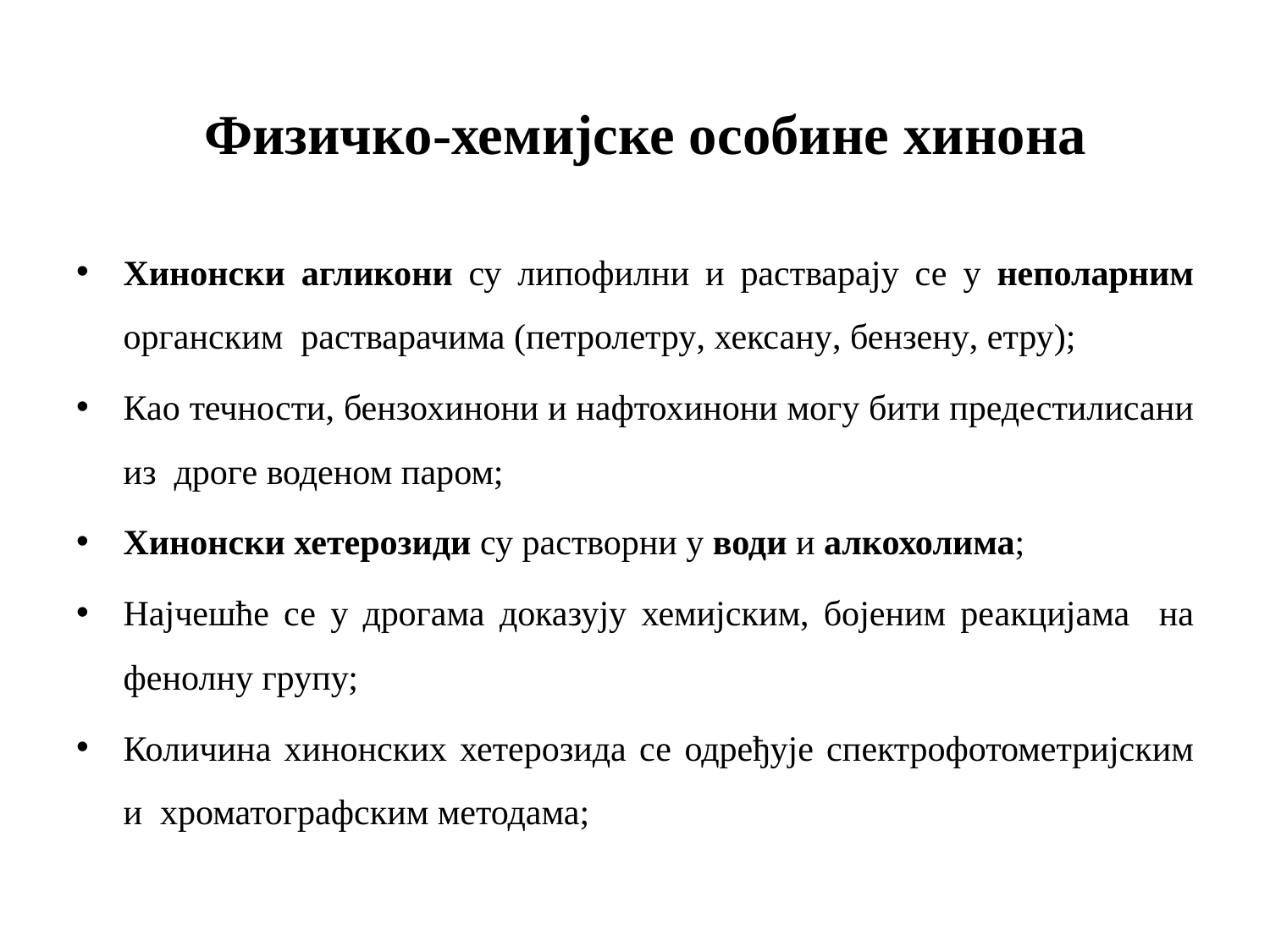

# Физичко-хемијске особине хинона
Хинонски агликони су липофилни и растварају се у неполарним органским  растварачима (петролетру, хексану, бензену, етру);
Као течности, бензохинони и нафтохинони могу бити предестилисани из  дроге воденом паром;
Хинонски хетерозиди су растворни у води и алкохолима;
Најчешће се у дрогама доказују хемијским, бојеним реакцијама  на фенолну групу;
Количина хинонских хетерозида се одређује спектрофотометријским и  хроматографским методама;